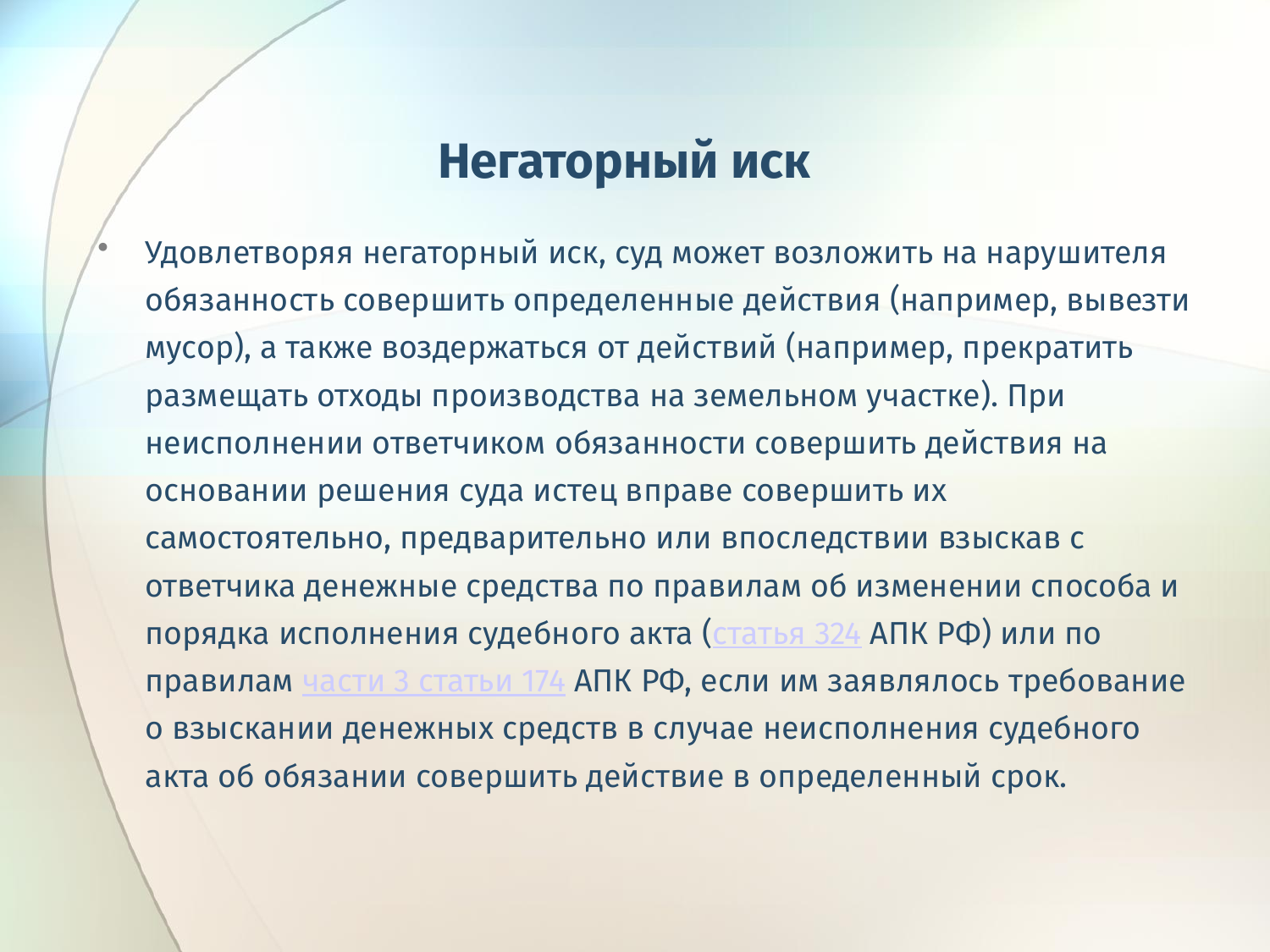

# Негаторный иск
Удовлетворяя негаторный иск, суд может возложить на нарушителя обязанность совершить определенные действия (например, вывезти мусор), а также воздержаться от действий (например, прекратить размещать отходы производства на земельном участке). При неисполнении ответчиком обязанности совершить действия на основании решения суда истец вправе совершить их самостоятельно, предварительно или впоследствии взыскав с ответчика денежные средства по правилам об изменении способа и порядка исполнения судебного акта (статья 324 АПК РФ) или по правилам части 3 статьи 174 АПК РФ, если им заявлялось требование о взыскании денежных средств в случае неисполнения судебного акта об обязании совершить действие в определенный срок.